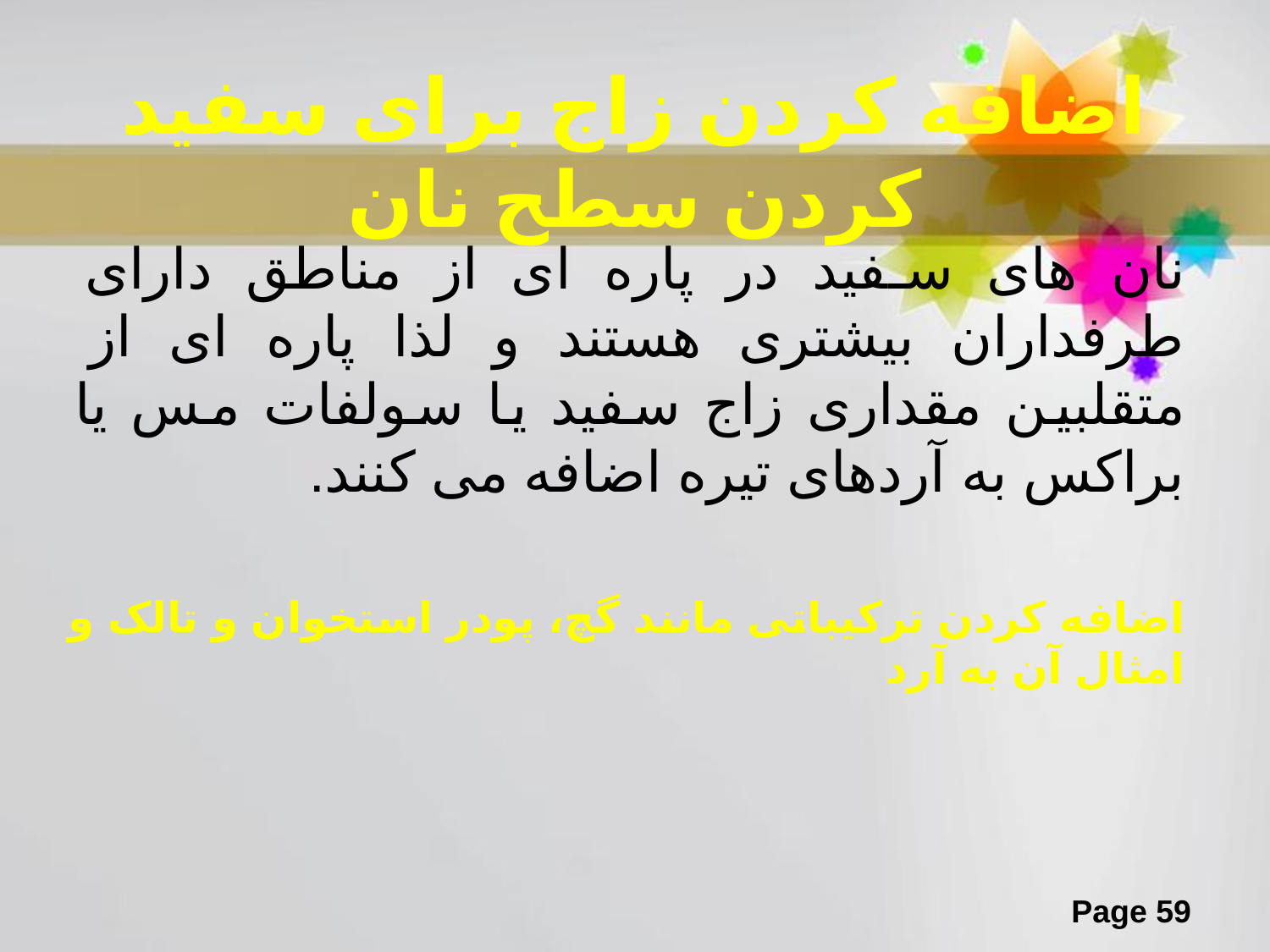

# اضافه کردن زاج برای سفید کردن سطح نان
نان های سفید در پاره ای از مناطق دارای طرفداران بیشتری هستند و لذا پاره ای از متقلبین مقداری زاج سفید یا سولفات مس یا براکس به آردهای تیره اضافه می کنند.

اضافه کردن ترکیباتی مانند گچ، پودر استخوان و تالک و امثال آن به آرد